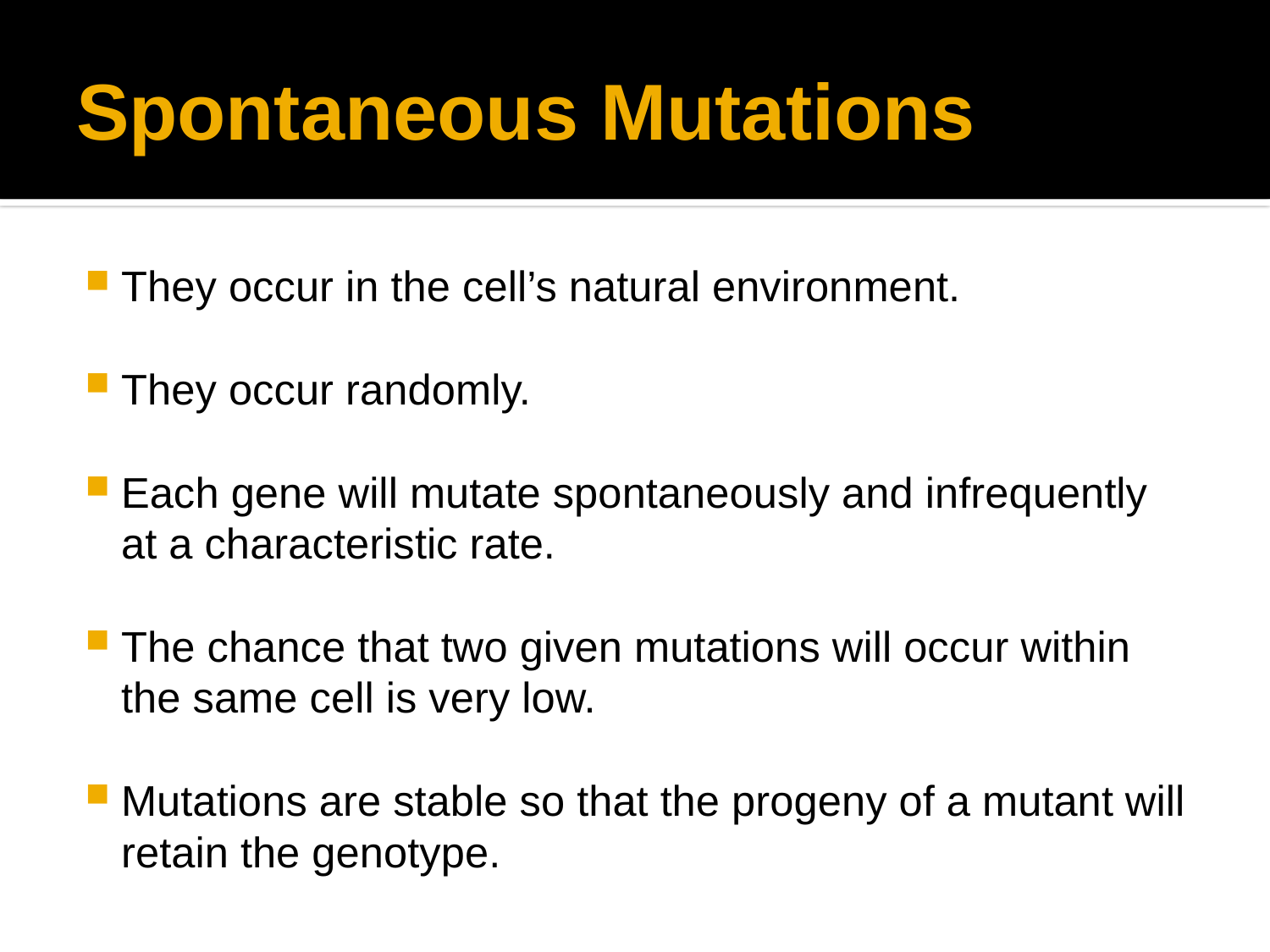

# Spontaneous Mutations
They occur in the cell’s natural environment.

They occur randomly.

Each gene will mutate spontaneously and infrequently at a characteristic rate.

The chance that two given mutations will occur within the same cell is very low.

Mutations are stable so that the progeny of a mutant will retain the genotype.